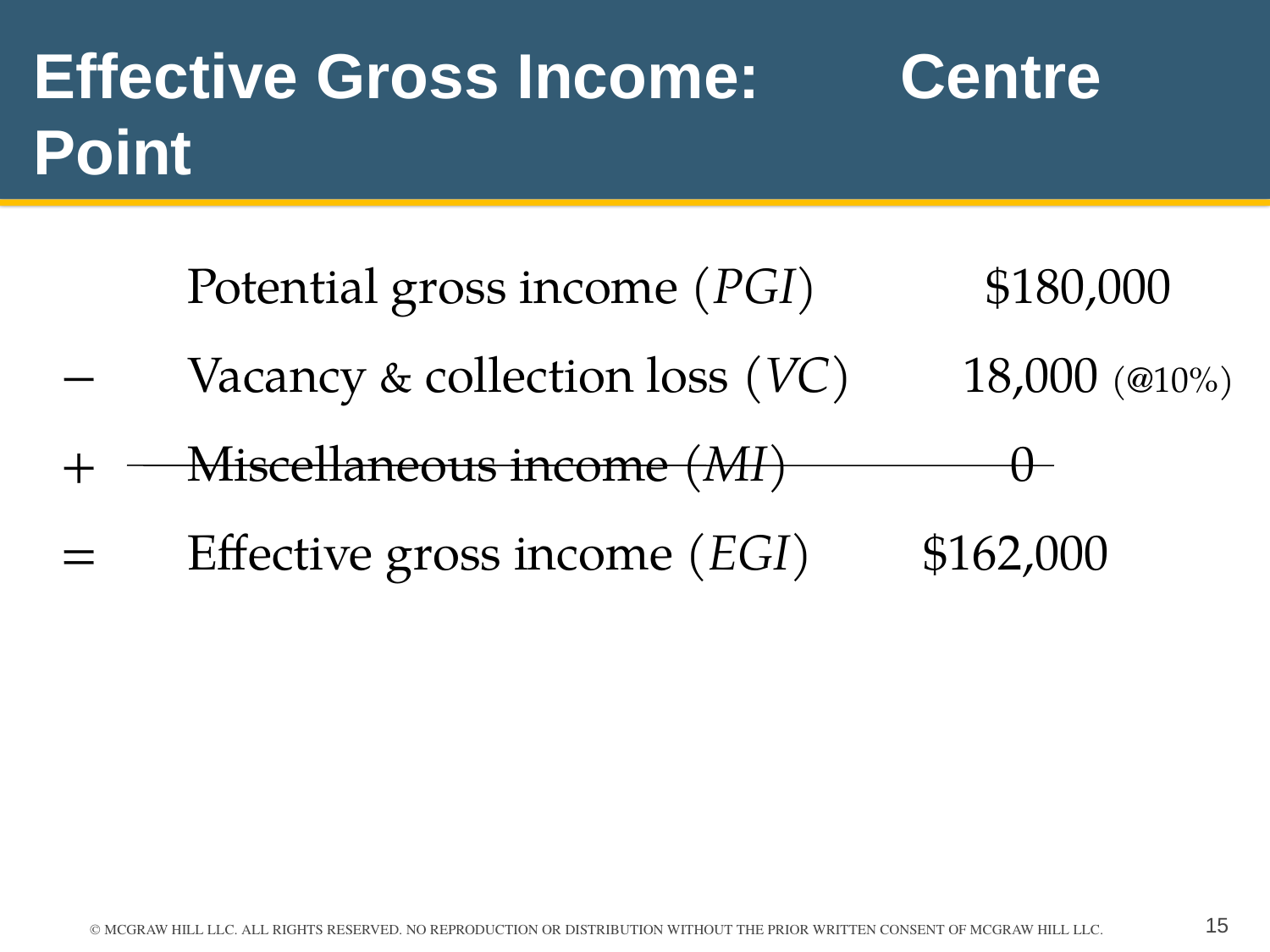

# Effective Gross Income:        Centre Point
	Potential gross income (PGI) 	   $180,000
−	Vacancy & collection loss (VC)         18,000 (@10%)
+	Miscellaneous income (MI)		     0
=	Effective gross income (EGI)         $162,000

© MCGRAW HILL LLC. ALL RIGHTS RESERVED. NO REPRODUCTION OR DISTRIBUTION WITHOUT THE PRIOR WRITTEN CONSENT OF MCGRAW HILL LLC.
15